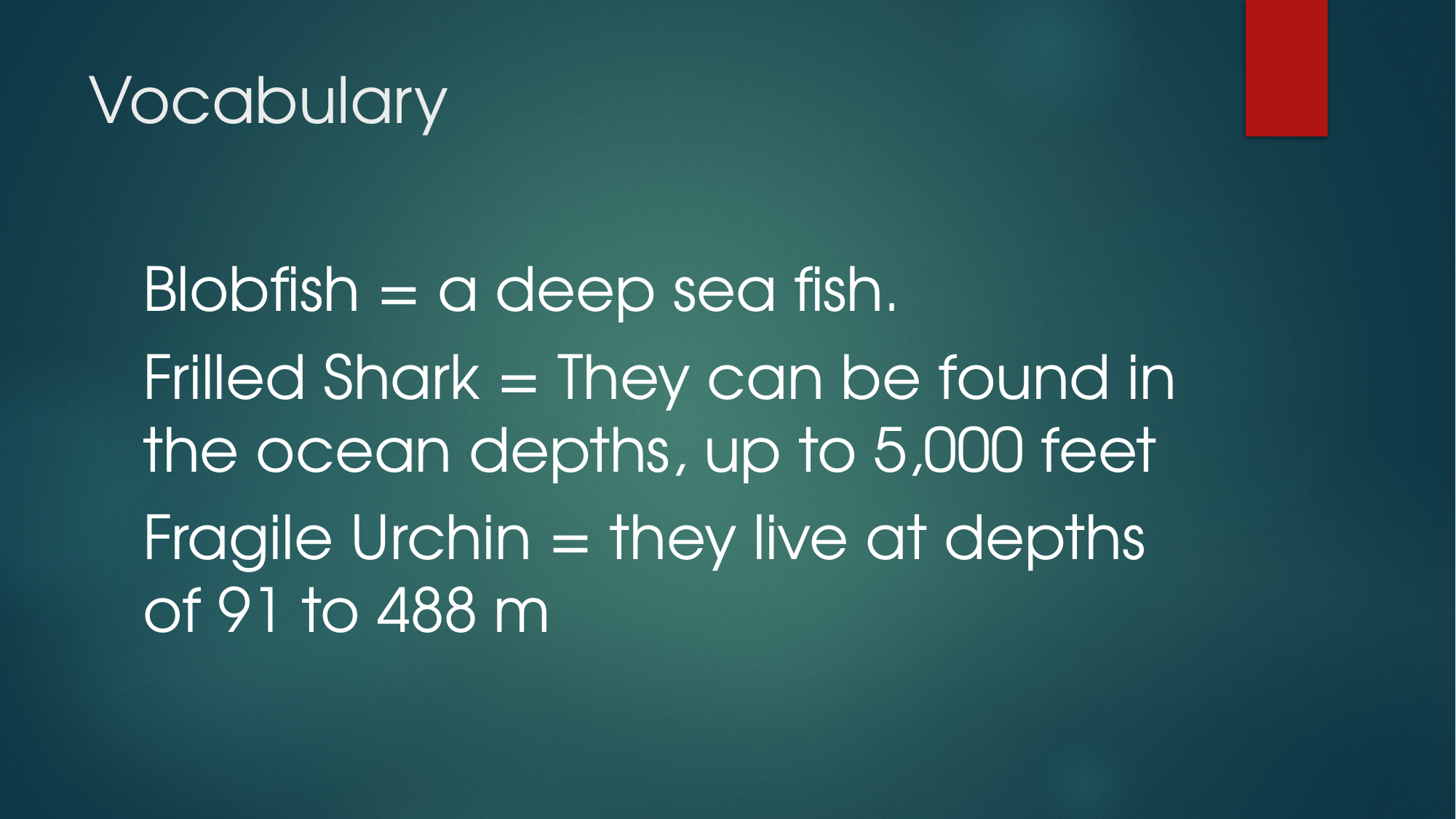

# Vocabulary
Blobfish = a deep sea fish.
Frilled Shark = They can be found in the ocean depths, up to 5,000 feet
Fragile Urchin = they live at depths of 91 to 488 m